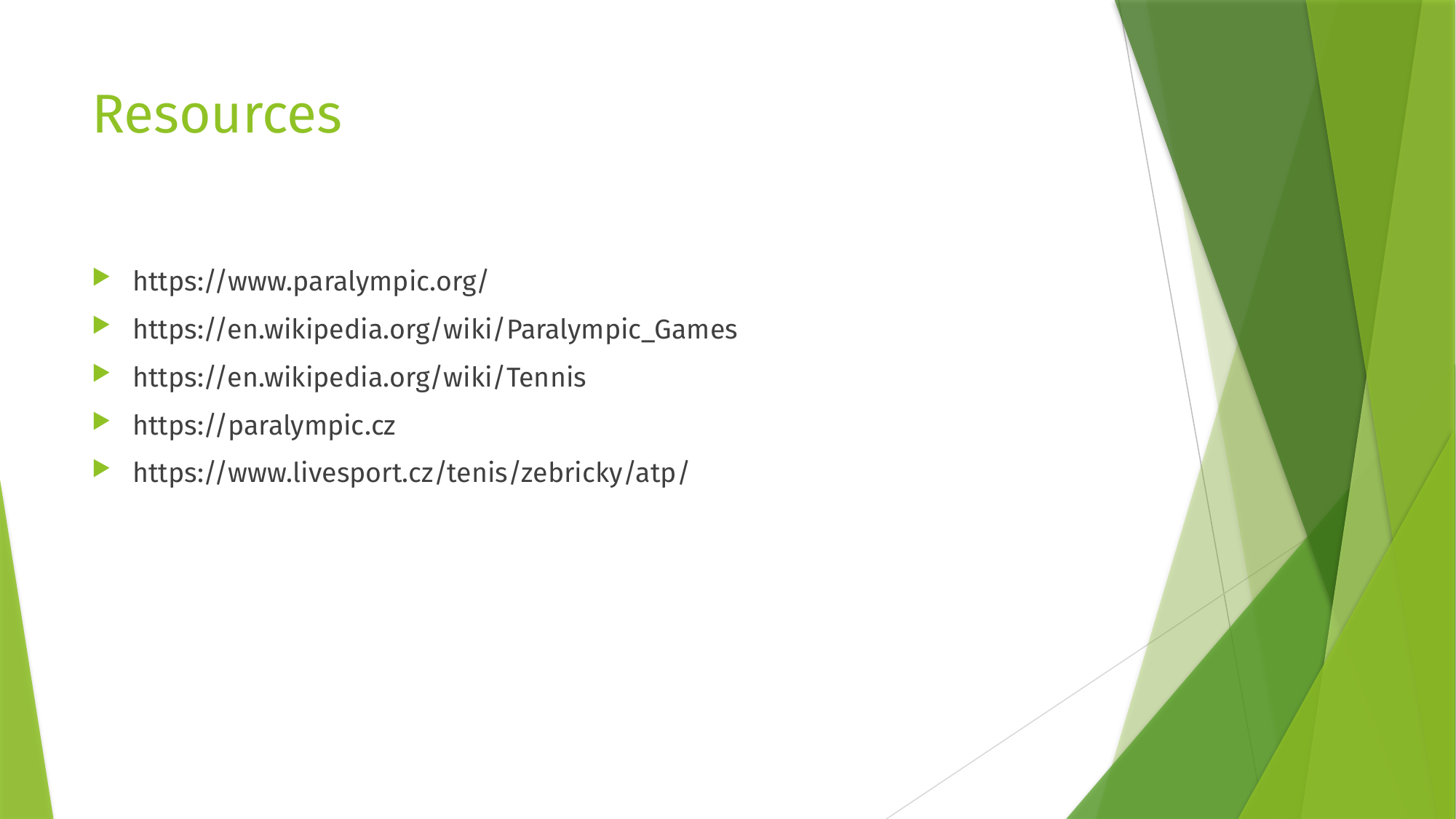

# Resources
https://www.paralympic.org/
https://en.wikipedia.org/wiki/Paralympic_Games
https://en.wikipedia.org/wiki/Tennis
https://paralympic.cz
https://www.livesport.cz/tenis/zebricky/atp/